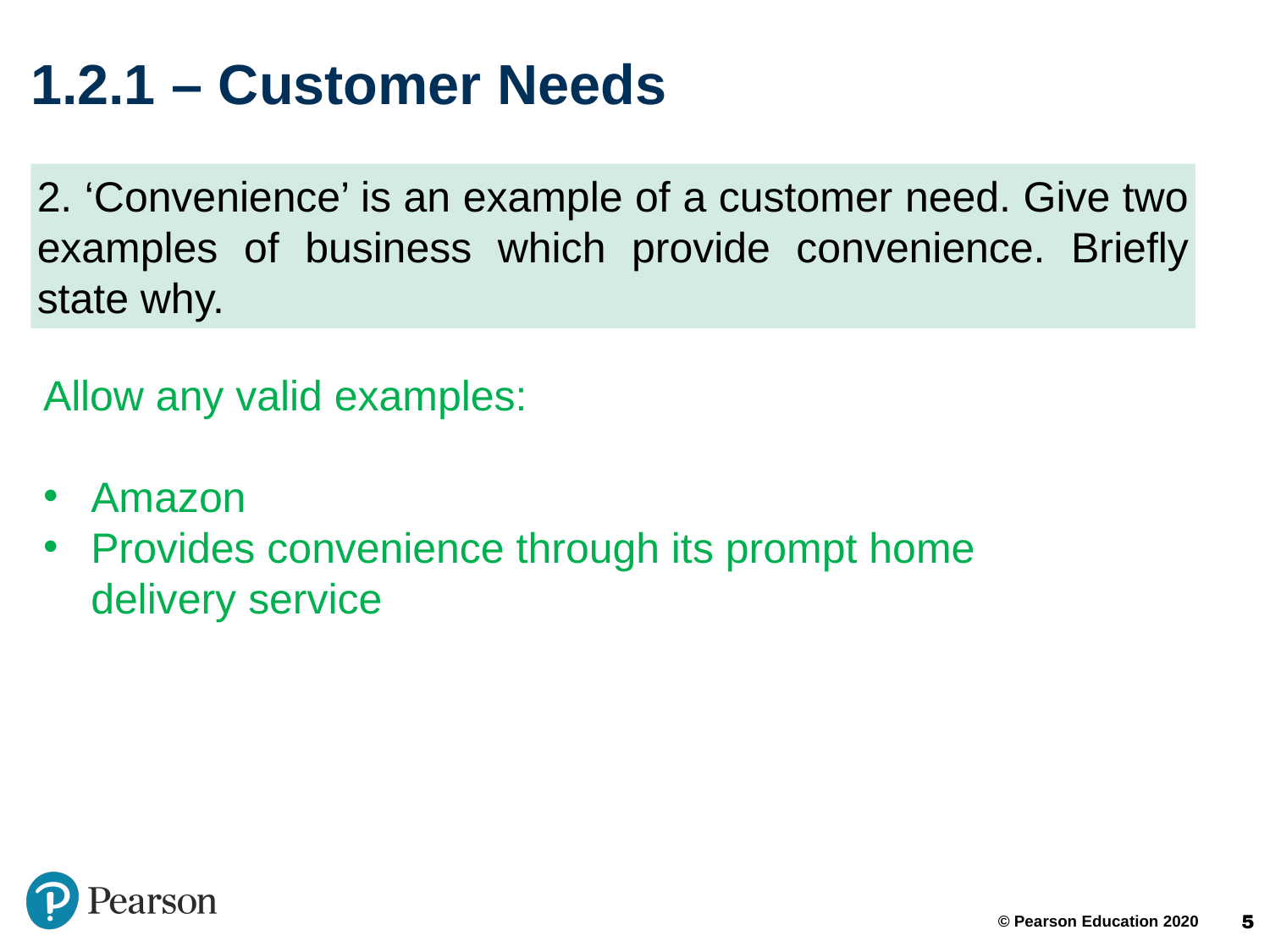

# 1.2.1 – Customer Needs
2. ‘Convenience’ is an example of a customer need. Give two examples of business which provide convenience. Briefly state why.
Allow any valid examples:

Amazon
Provides convenience through its prompt home delivery service
5